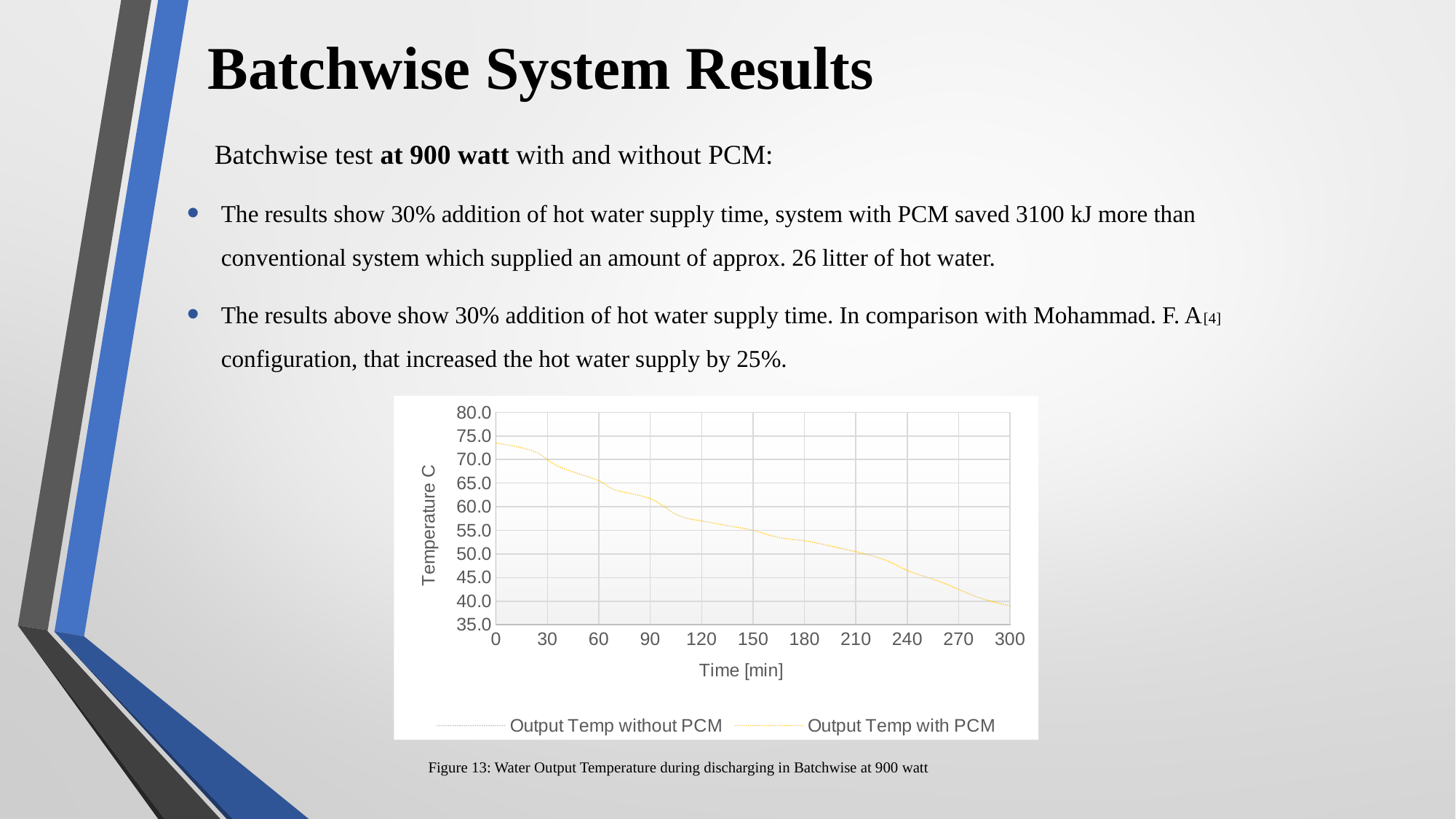

# Batchwise System Results
    Batchwise test at 900 watt with and without PCM:
The results show 30% addition of hot water supply time, system with PCM saved 3100 kJ more than conventional system which supplied an amount of approx. 26 litter of hot water.
The results above show 30% addition of hot water supply time. In comparison with Mohammad. F. A[4] configuration, that increased the hot water supply by 25%.

### Chart

| Category |  |  |
|---|---|---|
Figure 13: Water Output Temperature during discharging in Batchwise at 900 watt